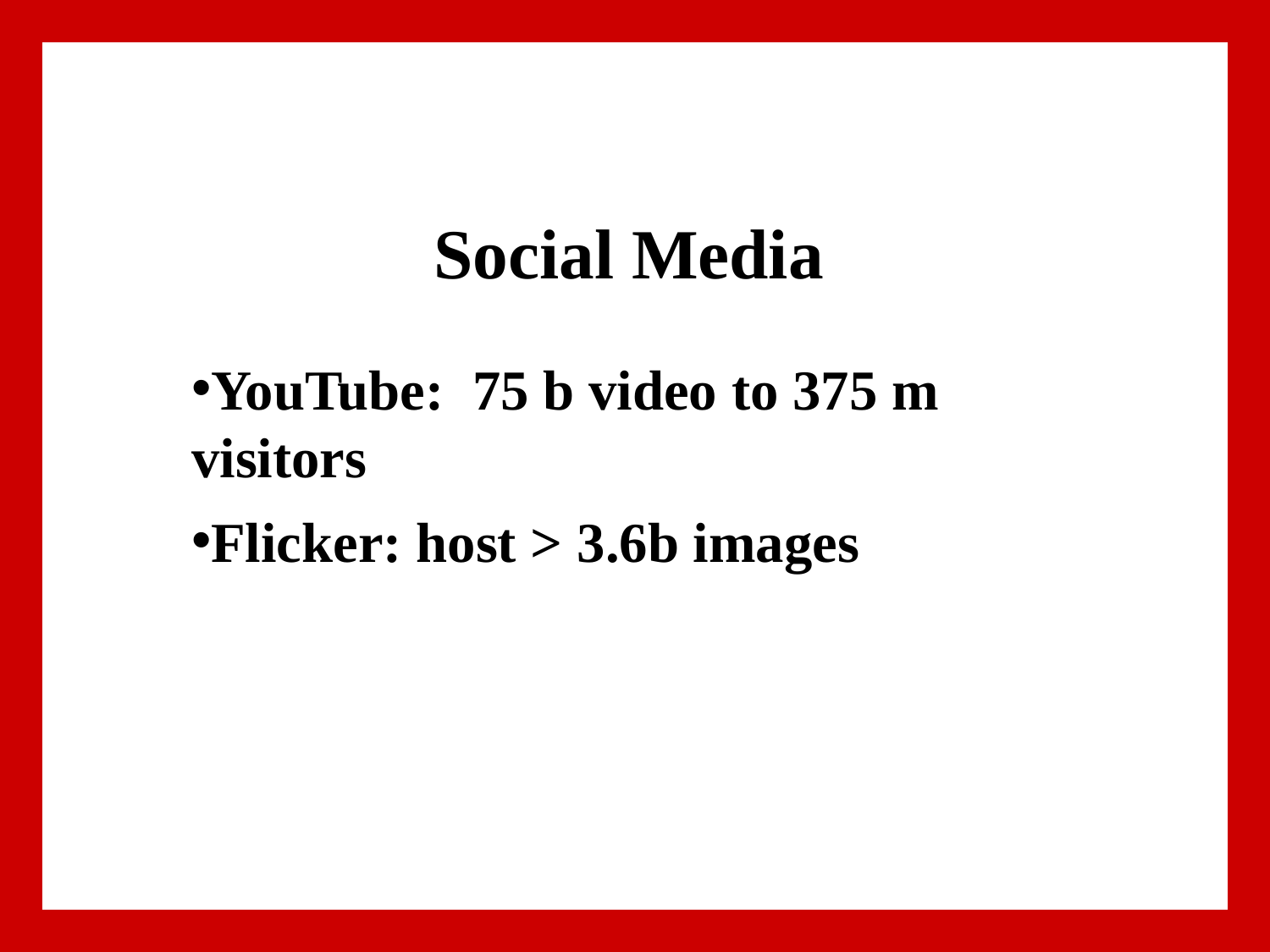

# Social Media
YouTube:  75 b video to 375 m visitors
Flicker: host > 3.6b images